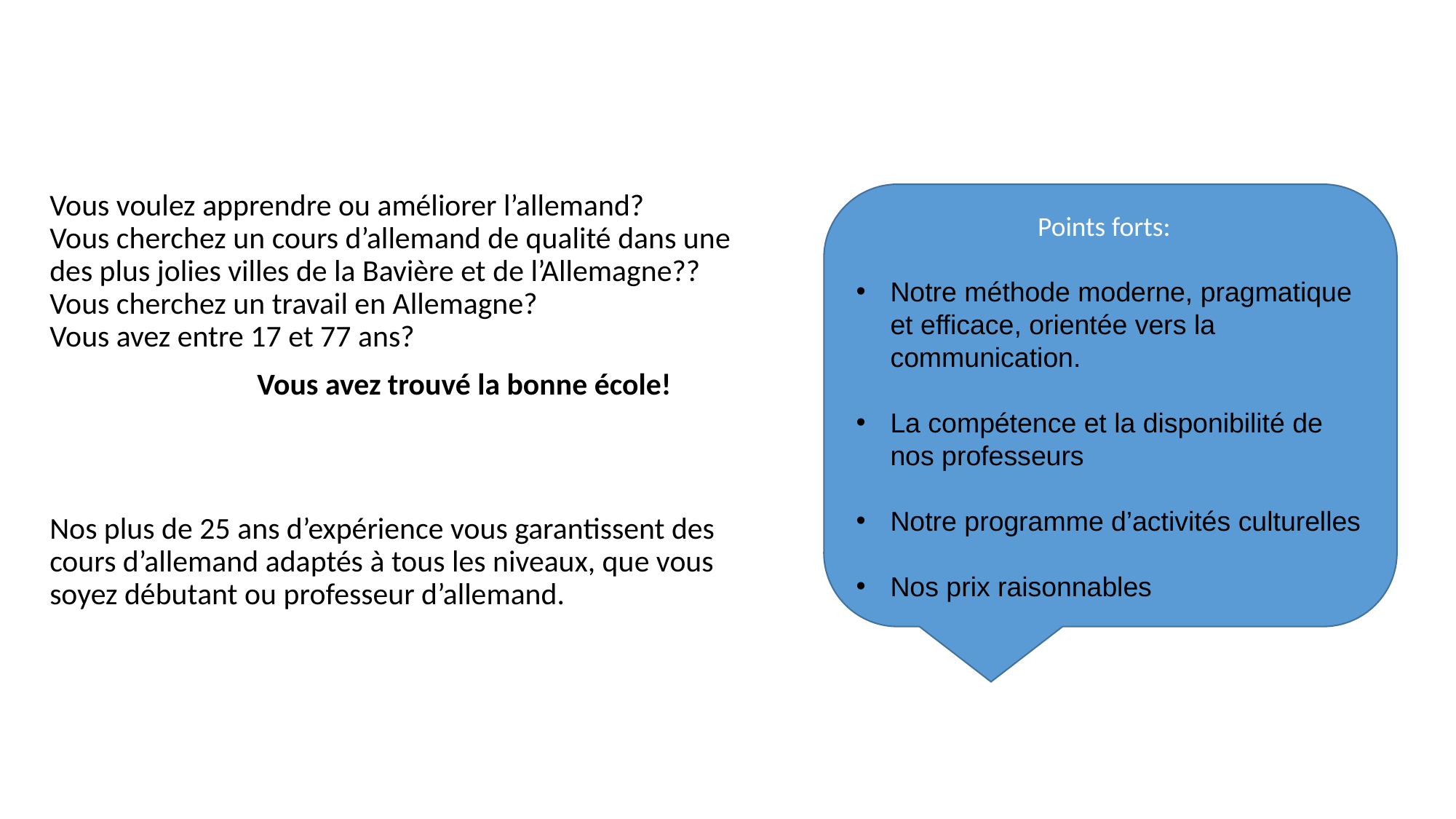

Vous voulez apprendre ou améliorer l’allemand?
Vous cherchez un cours d’allemand de qualité dans une des plus jolies villes de la Bavière et de l’Allemagne??
Vous cherchez un travail en Allemagne?
Vous avez entre 17 et 77 ans?
                              Vous avez trouvé la bonne école!

Nos plus de 25 ans d’expérience vous garantissent des cours d’allemand adaptés à tous les niveaux, que vous soyez débutant ou professeur d’allemand.

Points forts:

Notre méthode moderne, pragmatique et efficace, orientée vers la communication.

La compétence et la disponibilité de nos professeurs

Notre programme d’activités culturelles

Nos prix raisonnables